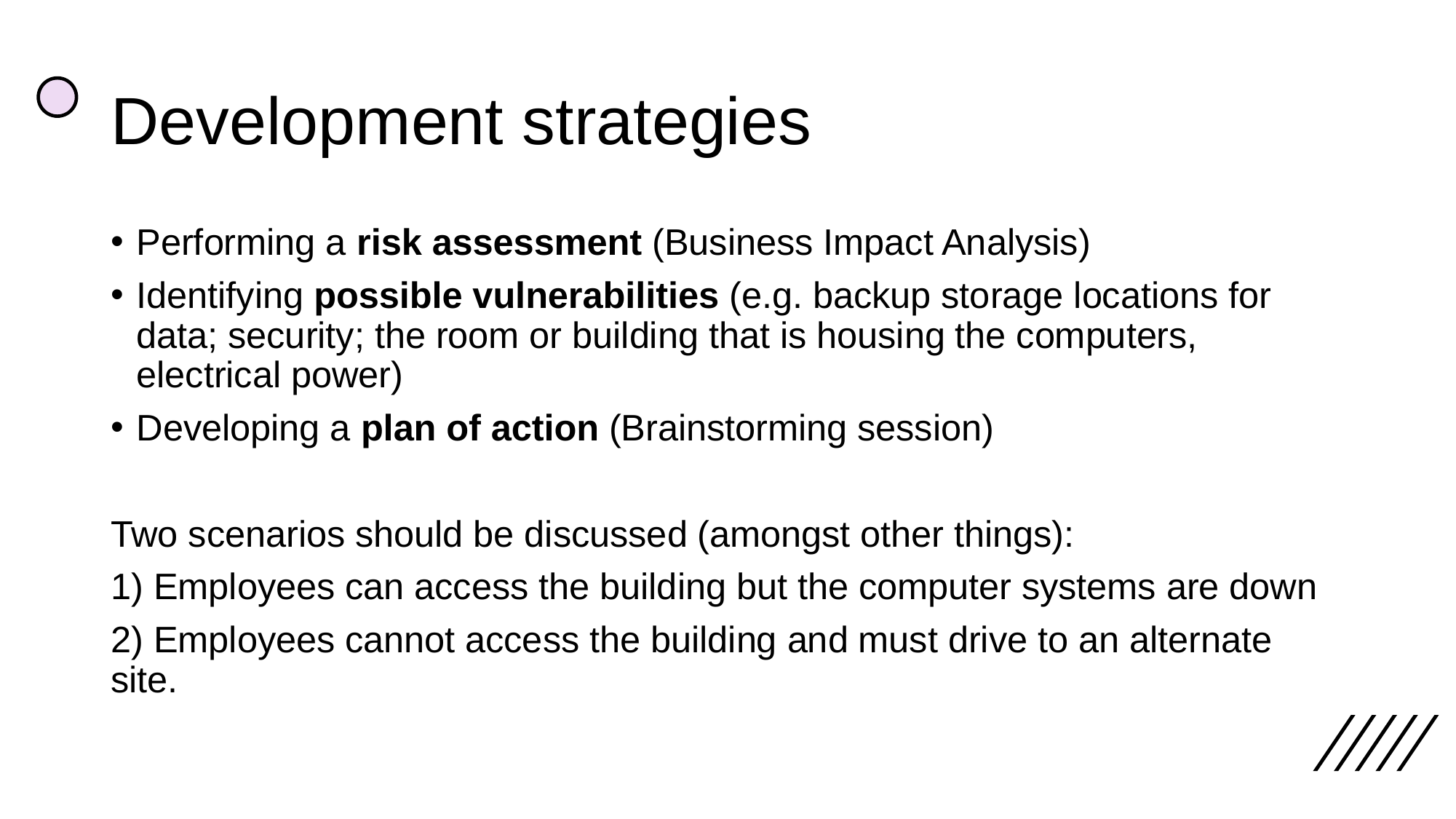

# Development strategies
Performing a risk assessment (Business Impact Analysis)
Identifying possible vulnerabilities (e.g. backup storage locations for data; security; the room or building that is housing the computers, electrical power)
Developing a plan of action (Brainstorming session)

Two scenarios should be discussed (amongst other things):
1) Employees can access the building but the computer systems are down
2) Employees cannot access the building and must drive to an alternate site.